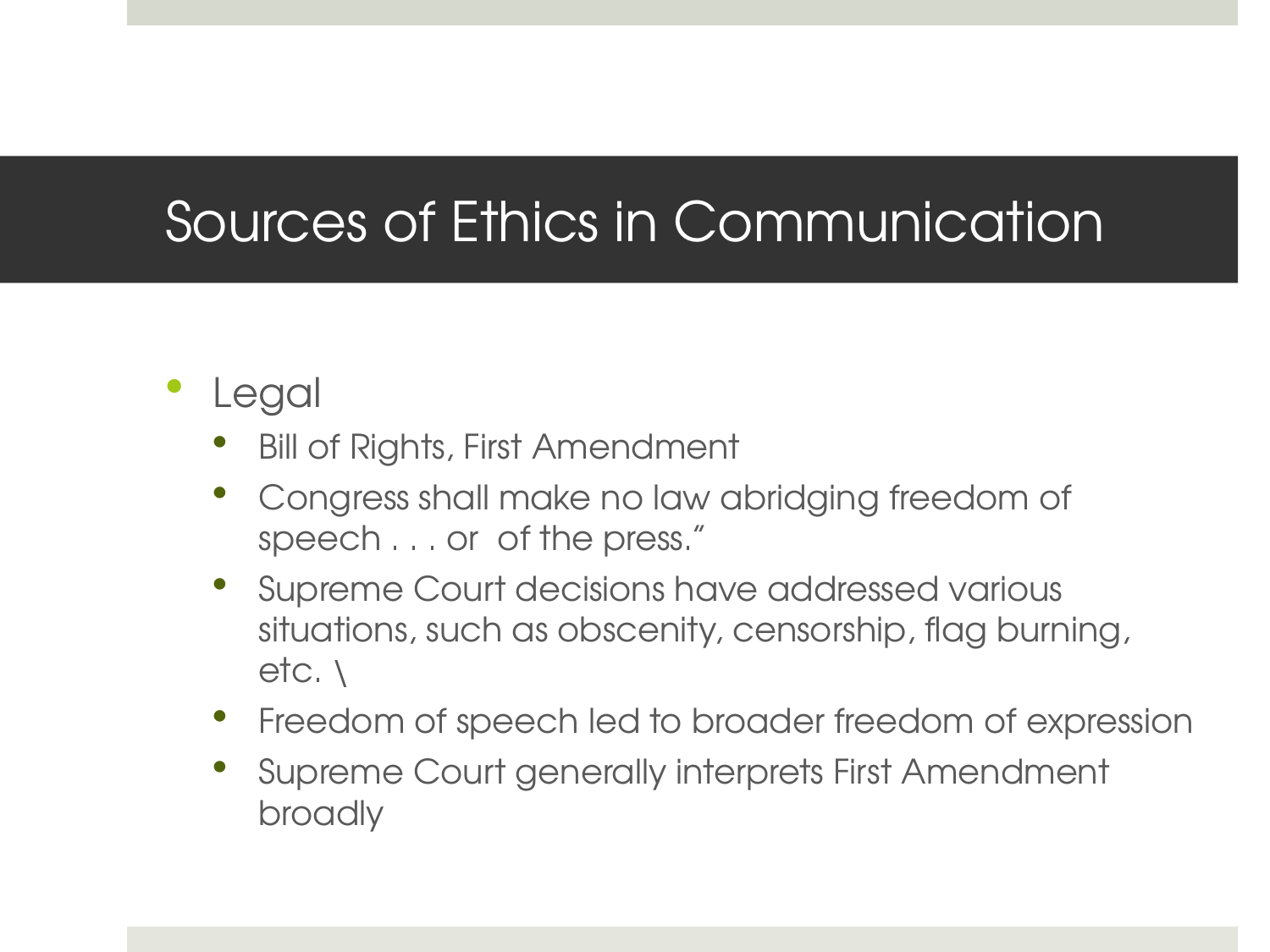

# Sources of Ethics in Communication
Legal
Bill of Rights, First Amendment
Congress shall make no law abridging freedom of speech . . . or  of the press.”
Supreme Court decisions have addressed various situations, such as obscenity, censorship, flag burning, etc. \
Freedom of speech led to broader freedom of expression
Supreme Court generally interprets First Amendment broadly